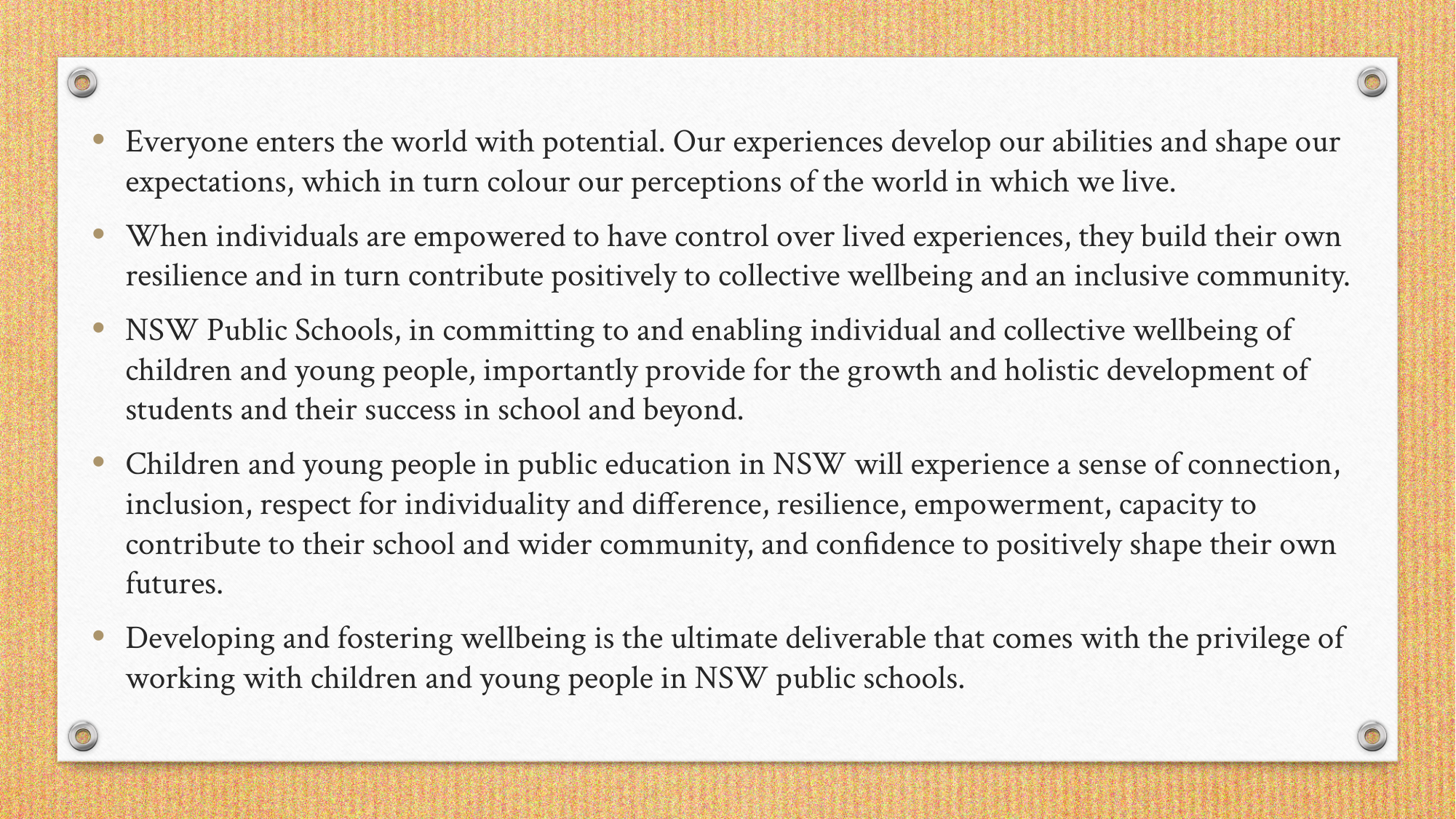

Everyone enters the world with potential. Our experiences develop our abilities and shape our expectations, which in turn colour our perceptions of the world in which we live.
When individuals are empowered to have control over lived experiences, they build their own resilience and in turn contribute positively to collective wellbeing and an inclusive community.
NSW Public Schools, in committing to and enabling individual and collective wellbeing of children and young people, importantly provide for the growth and holistic development of students and their success in school and beyond.
Children and young people in public education in NSW will experience a sense of connection, inclusion, respect for individuality and difference, resilience, empowerment, capacity to contribute to their school and wider community, and confidence to positively shape their own futures.
Developing and fostering wellbeing is the ultimate deliverable that comes with the privilege of working with children and young people in NSW public schools.